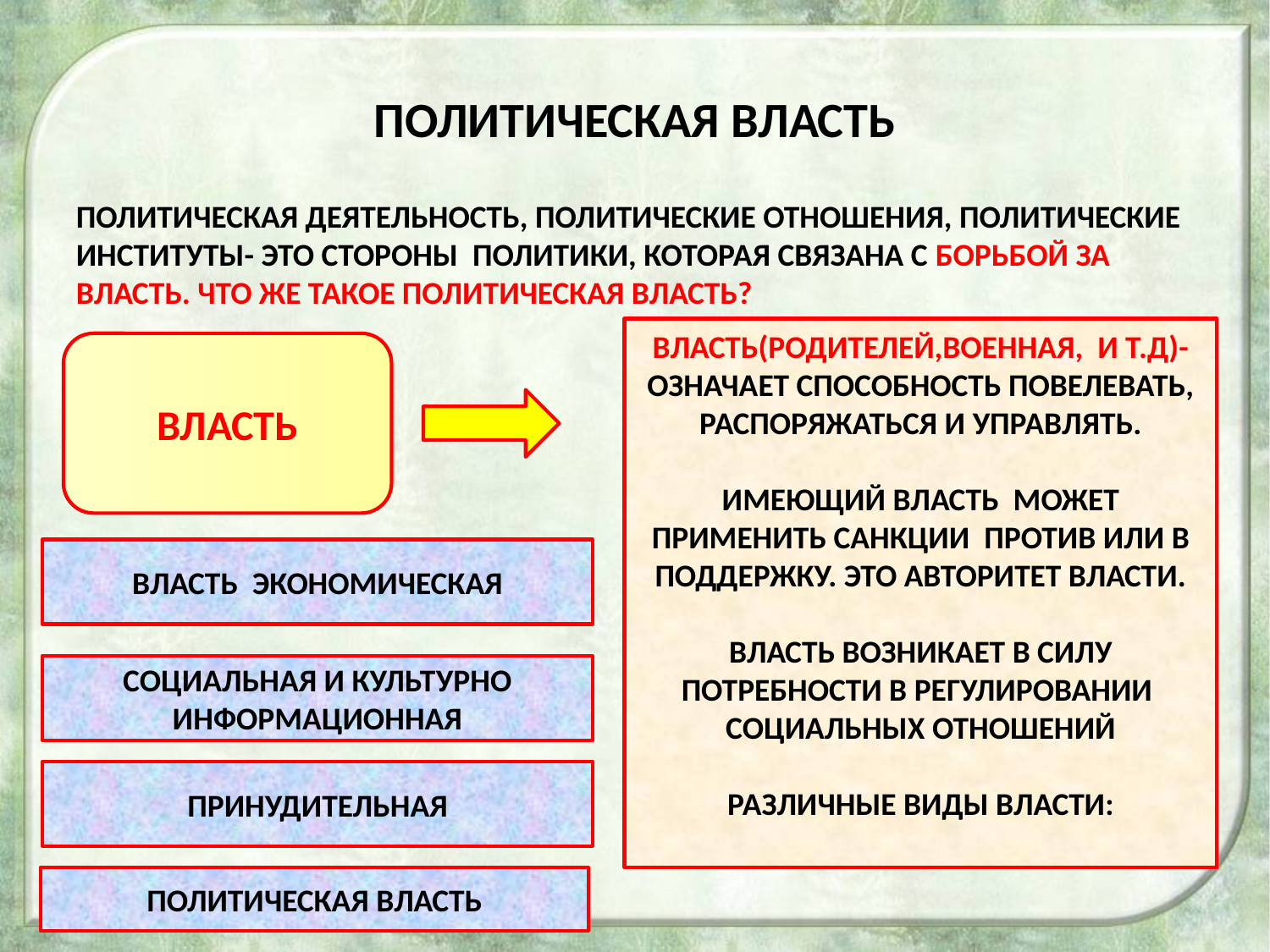

# ПОЛИТИЧЕСКАЯ ВЛАСТЬ
ПОЛИТИЧЕСКАЯ ДЕЯТЕЛЬНОСТЬ, ПОЛИТИЧЕСКИЕ ОТНОШЕНИЯ, ПОЛИТИЧЕСКИЕ ИНСТИТУТЫ- ЭТО СТОРОНЫ  ПОЛИТИКИ, КОТОРАЯ СВЯЗАНА С БОРЬБОЙ ЗА ВЛАСТЬ. ЧТО ЖЕ ТАКОЕ ПОЛИТИЧЕСКАЯ ВЛАСТЬ?
ВЛАСТЬ(РОДИТЕЛЕЙ,ВОЕННАЯ,  И Т.Д)- ОЗНАЧАЕТ СПОСОБНОСТЬ ПОВЕЛЕВАТЬ, РАСПОРЯЖАТЬСЯ И УПРАВЛЯТЬ.

ИМЕЮЩИЙ ВЛАСТЬ  МОЖЕТ ПРИМЕНИТЬ САНКЦИИ  ПРОТИВ ИЛИ В ПОДДЕРЖКУ. ЭТО АВТОРИТЕТ ВЛАСТИ.

ВЛАСТЬ ВОЗНИКАЕТ В СИЛУ ПОТРЕБНОСТИ В РЕГУЛИРОВАНИИ  СОЦИАЛЬНЫХ ОТНОШЕНИЙ

РАЗЛИЧНЫЕ ВИДЫ ВЛАСТИ:

ВЛАСТЬ

ВЛАСТЬ  ЭКОНОМИЧЕСКАЯ
СОЦИАЛЬНАЯ И КУЛЬТУРНО ИНФОРМАЦИОННАЯ
ПРИНУДИТЕЛЬНАЯ
ПОЛИТИЧЕСКАЯ ВЛАСТЬ